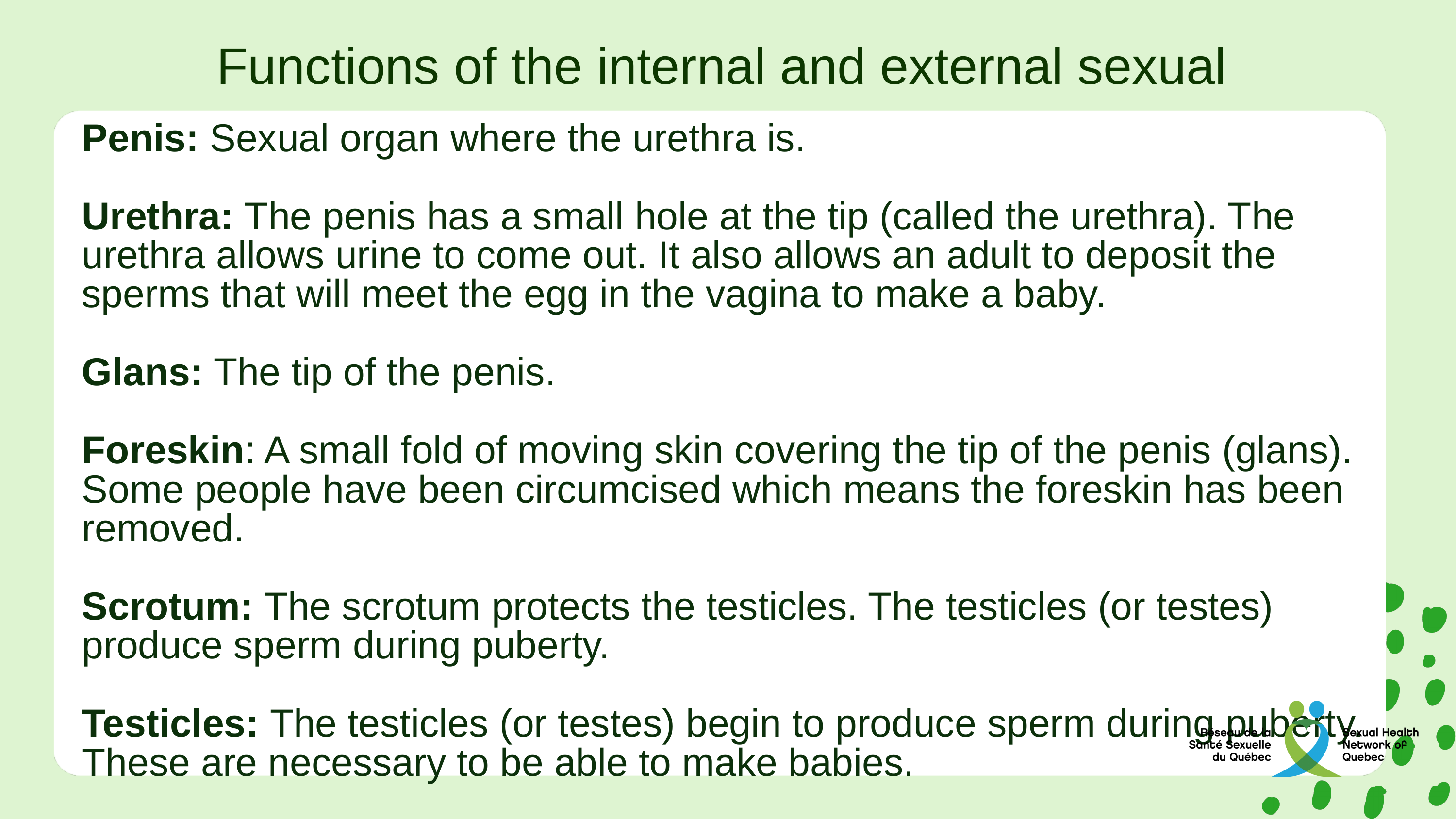

Functions of the internal and external sexual organs

Penis: Sexual organ where the urethra is.

Urethra: The penis has a small hole at the tip (called the urethra). The urethra allows urine to come out. It also allows an adult to deposit the sperms that will meet the egg in the vagina to make a baby.

Glans: The tip of the penis.

Foreskin: A small fold of moving skin covering the tip of the penis (glans). Some people have been circumcised which means the foreskin has been removed.

Scrotum: The scrotum protects the testicles. The testicles (or testes)  produce sperm during puberty.

Testicles: The testicles (or testes) begin to produce sperm during puberty. These are necessary to be able to make babies.